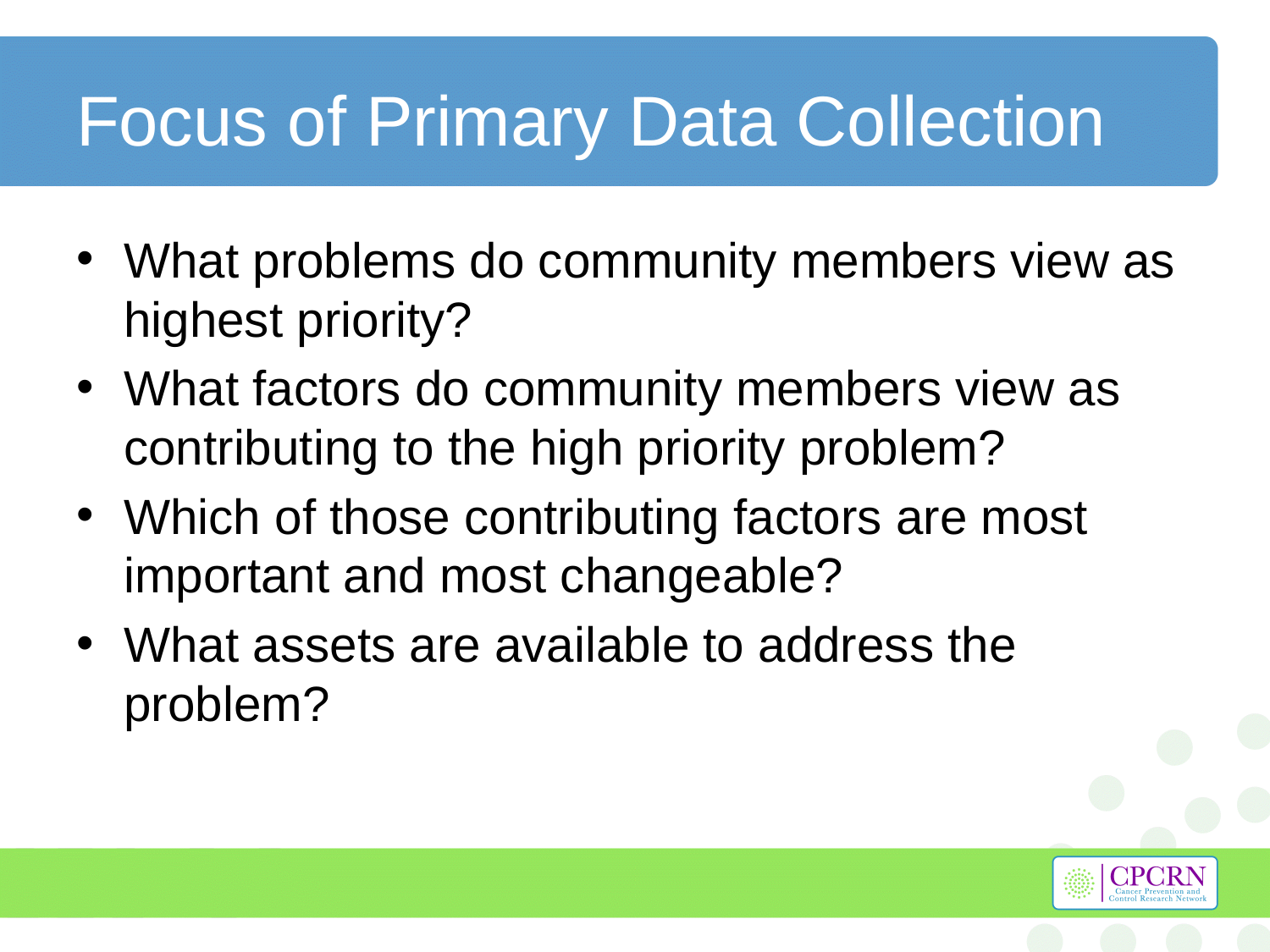

# Focus of Primary Data Collection
What problems do community members view as highest priority?
What factors do community members view as contributing to the high priority problem?
Which of those contributing factors are most important and most changeable?
What assets are available to address the problem?